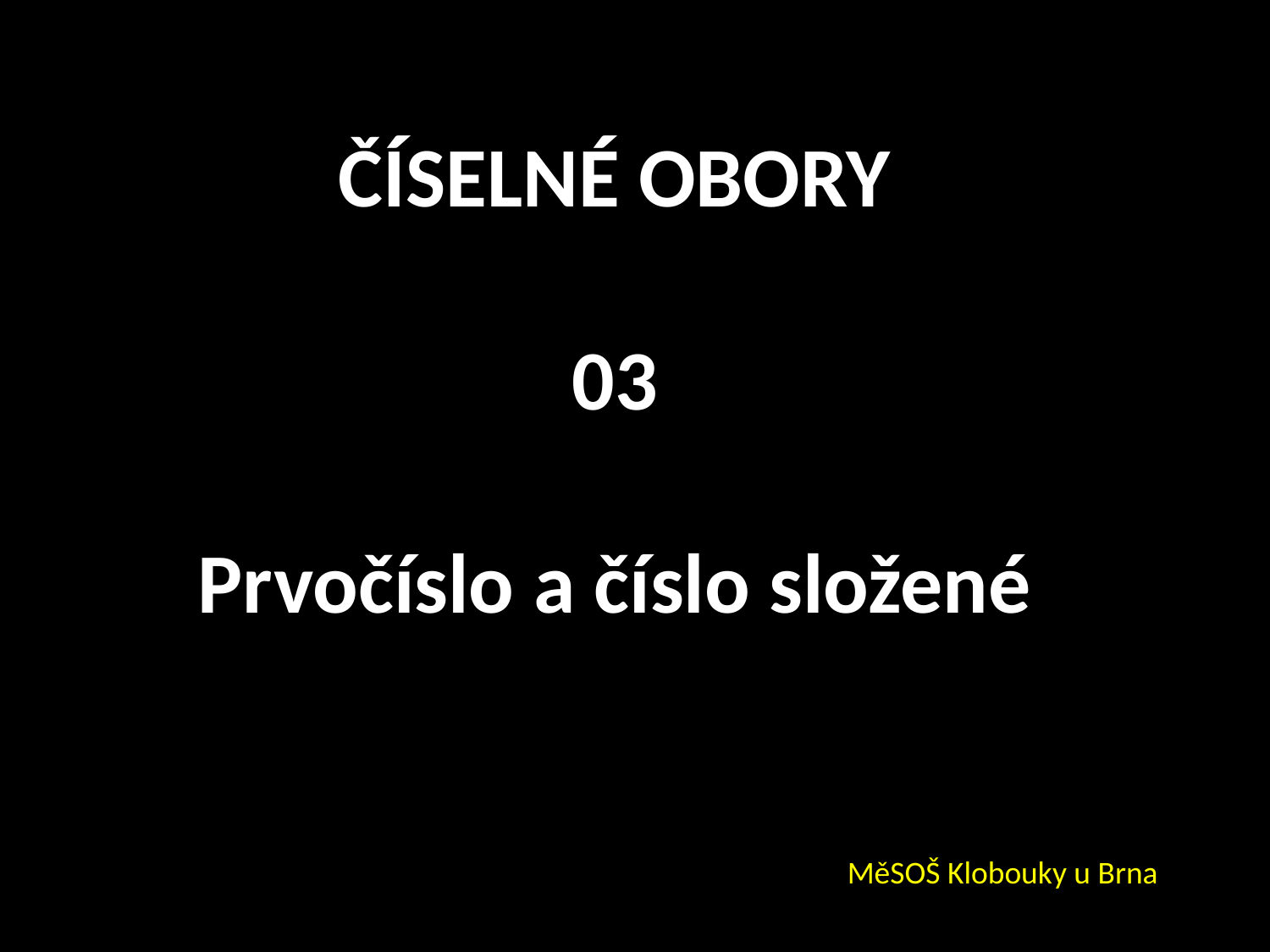

ČÍSELNÉ OBORY

03

Prvočíslo a číslo složené

MěSOŠ Klobouky u Brna